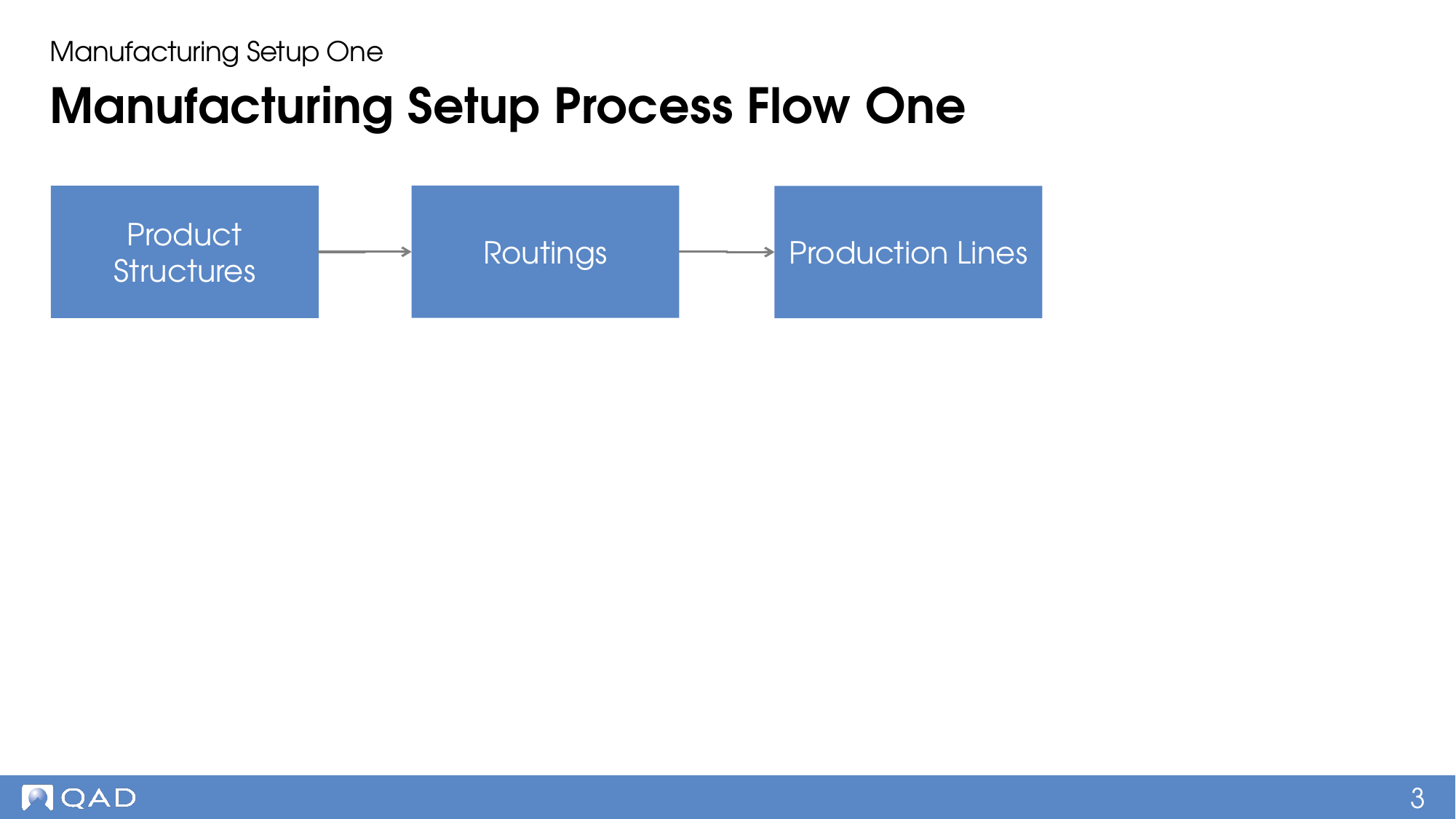

Manufacturing Setup One
# Manufacturing Setup Process Flow One
Routings
Product Structures
Production Lines
3